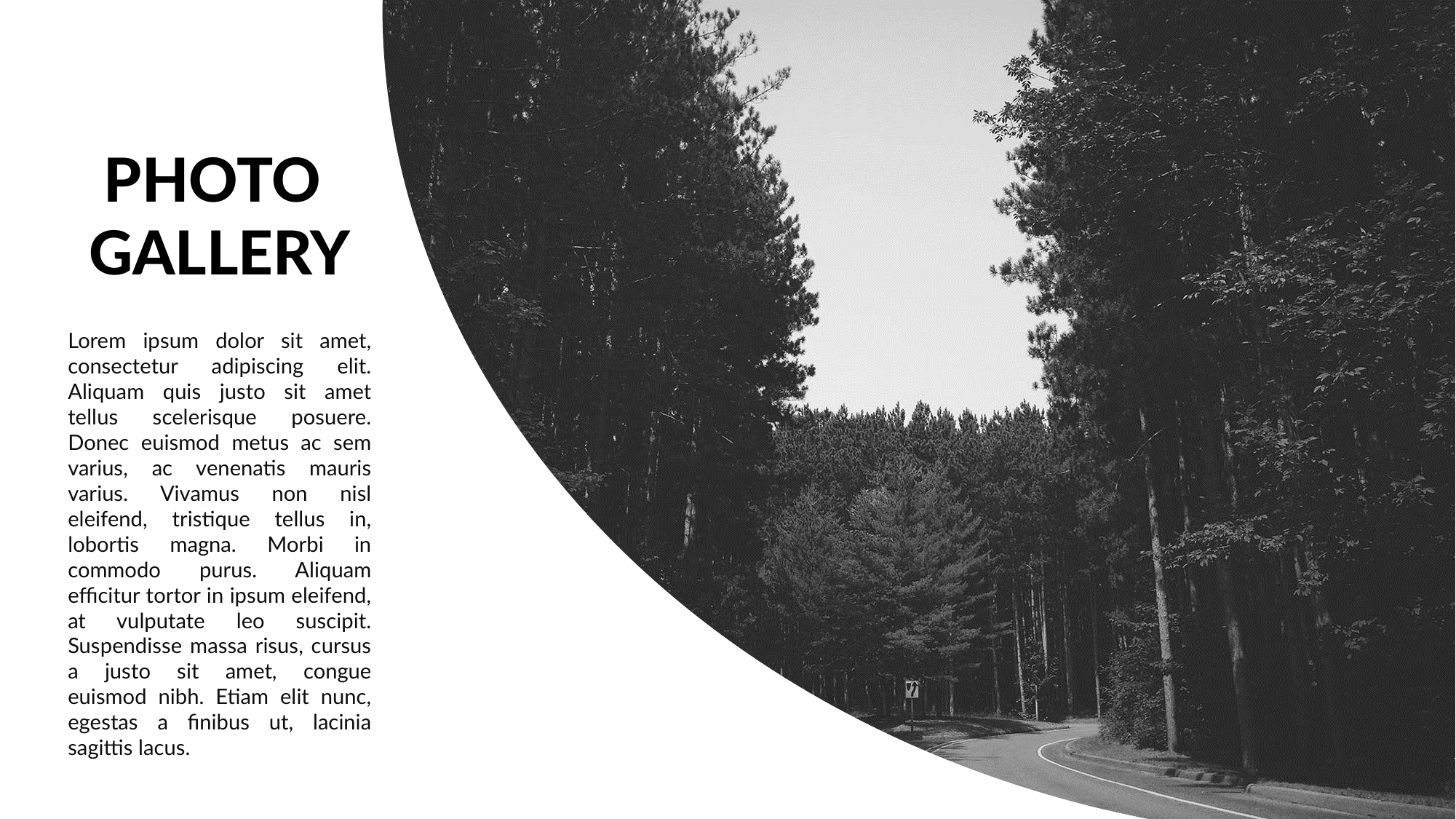

PHOTO
GALLERY
Lorem ipsum dolor sit amet, consectetur adipiscing elit. Aliquam quis justo sit amet tellus scelerisque posuere. Donec euismod metus ac sem varius, ac venenatis mauris varius. Vivamus non nisl eleifend, tristique tellus in, lobortis magna. Morbi in commodo purus. Aliquam efficitur tortor in ipsum eleifend, at vulputate leo suscipit. Suspendisse massa risus, cursus a justo sit amet, congue euismod nibh. Etiam elit nunc, egestas a finibus ut, lacinia sagittis lacus.